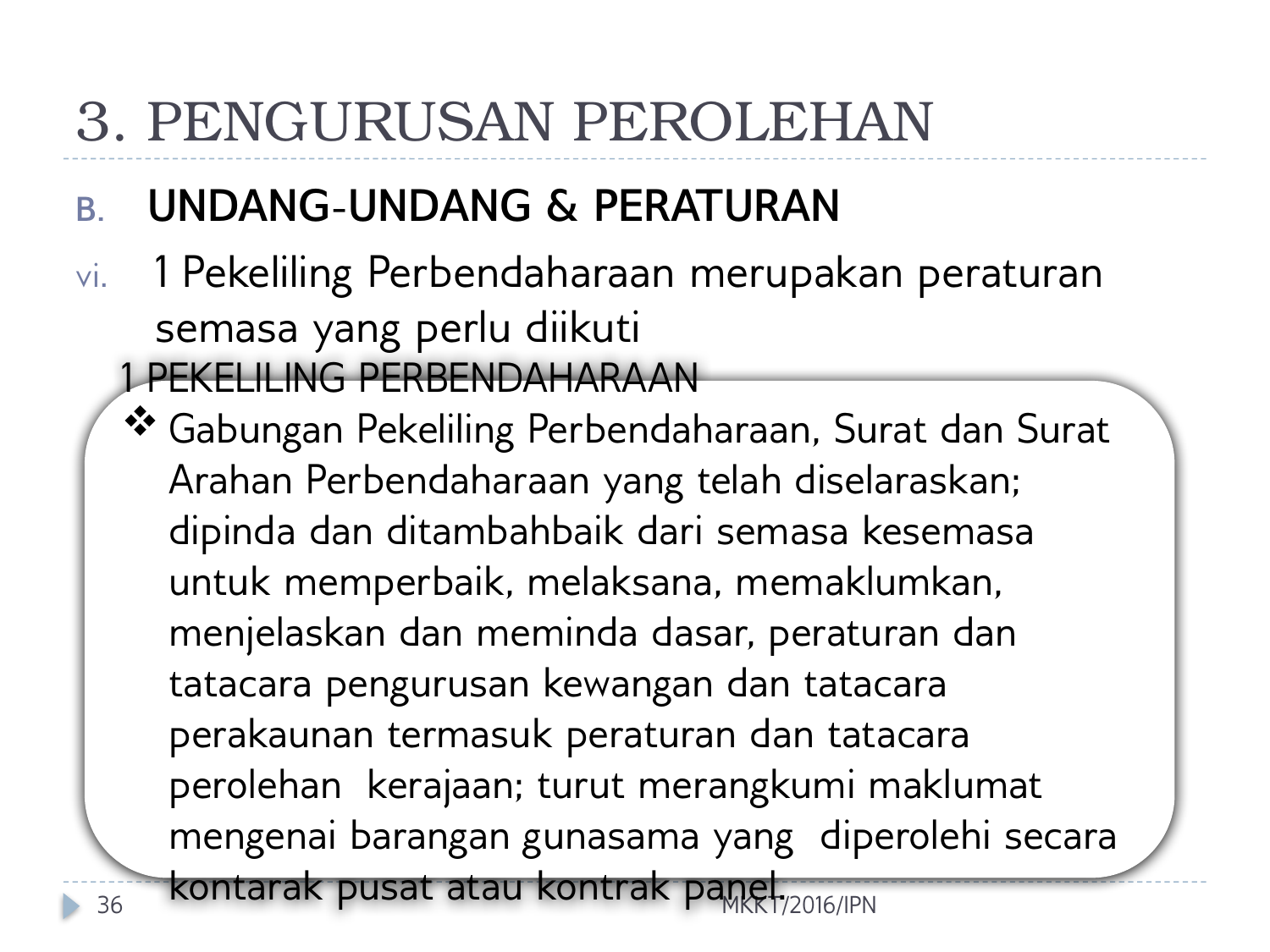

# 3. PENGURUSAN PEROLEHAN
UNDANG-UNDANG & PERATURAN
1 Pekeliling Perbendaharaan merupakan peraturan semasa yang perlu diikuti
1 PEKELILING PERBENDAHARAAN
Gabungan Pekeliling Perbendaharaan, Surat dan Surat Arahan Perbendaharaan yang telah diselaraskan; dipinda dan ditambahbaik dari semasa kesemasa untuk memperbaik, melaksana, memaklumkan, menjelaskan dan meminda dasar, peraturan dan tatacara pengurusan kewangan dan tatacara perakaunan termasuk peraturan dan tatacara perolehan  kerajaan; turut merangkumi maklumat mengenai barangan gunasama yang  diperolehi secara kontarak pusat atau kontrak panel.
36
MKKT/2016/IPN